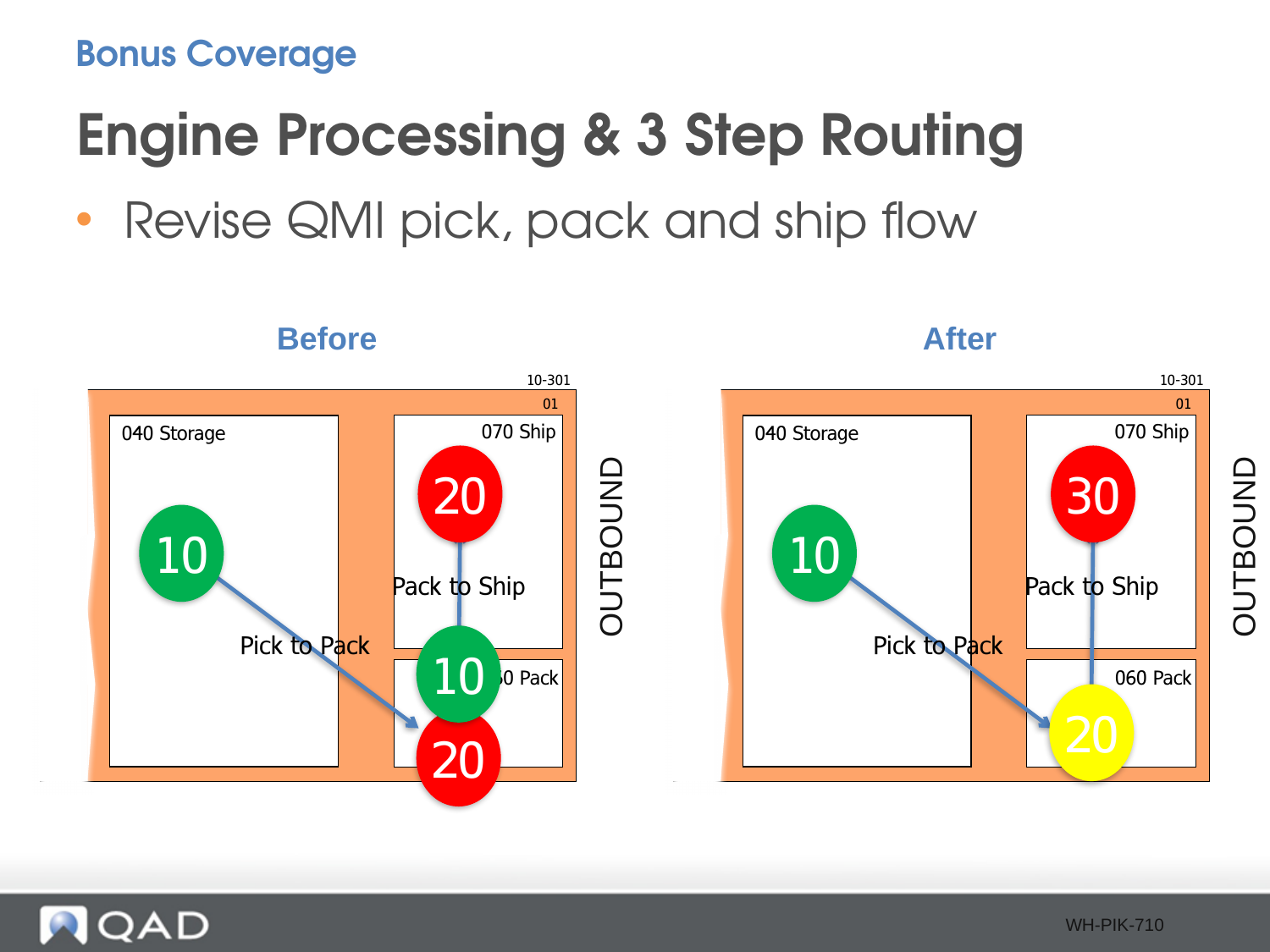

Bonus Coverage
# Engine Processing & 3 Step Routing
Revise QMI pick, pack and ship flow
After
Before
10-301
10-301

01
01

070 Ship
070 Ship
040 Storage
040 Storage

20

30

10

10
OUTBOUND
OUTBOUND
Pack to Ship
Pack to Ship

10
Pick to Pack
Pick to Pack

060 Pack
060 Pack

20

20
WH-PIK-710